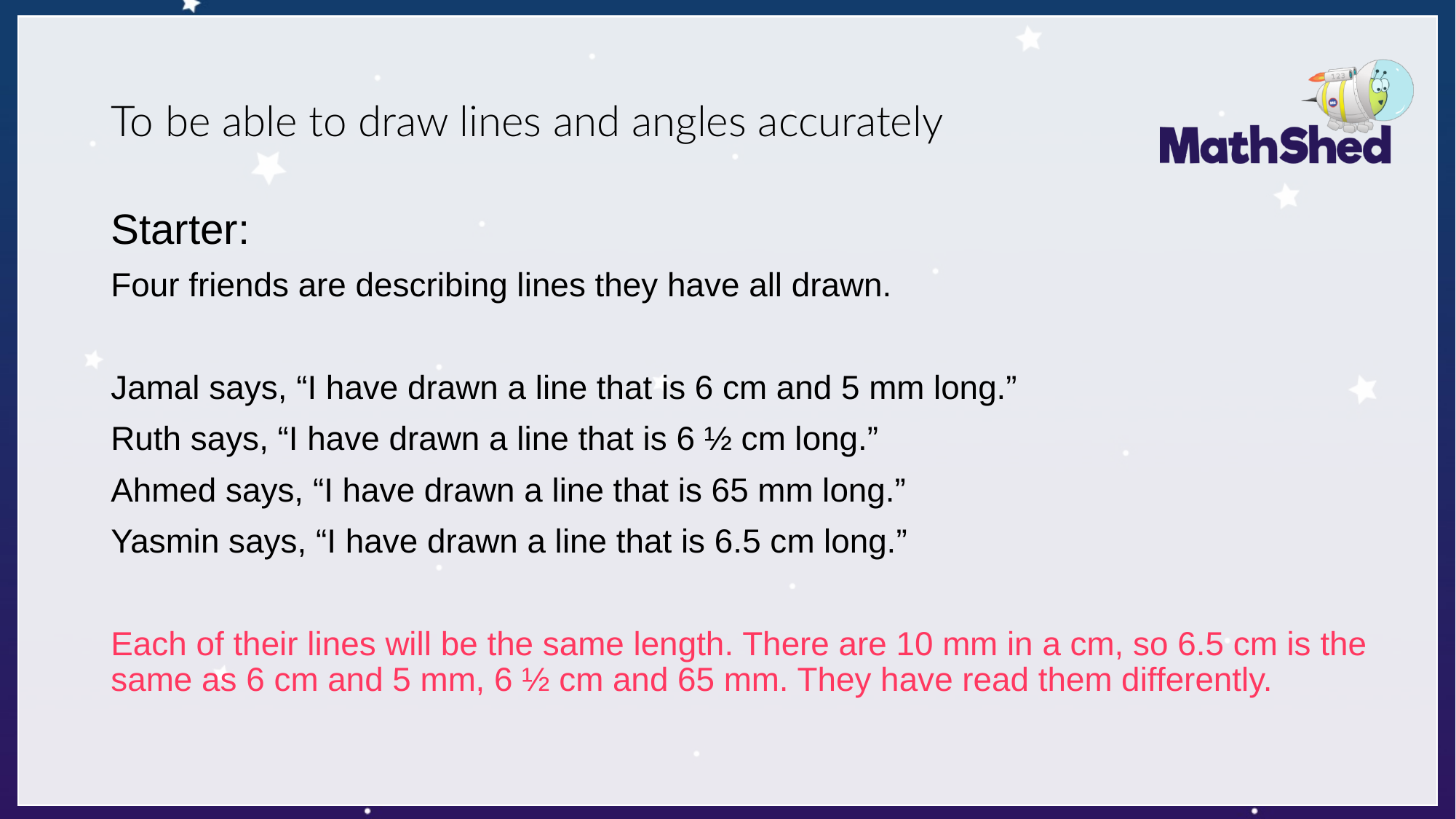

# To be able to draw lines and angles accurately
Starter:
Four friends are describing lines they have all drawn.

Jamal says, “I have drawn a line that is 6 cm and 5 mm long.”
Ruth says, “I have drawn a line that is 6 ½ cm long.”
Ahmed says, “I have drawn a line that is 65 mm long.”
Yasmin says, “I have drawn a line that is 6.5 cm long.”

Each of their lines will be the same length. There are 10 mm in a cm, so 6.5 cm is the same as 6 cm and 5 mm, 6 ½ cm and 65 mm. They have read them differently.